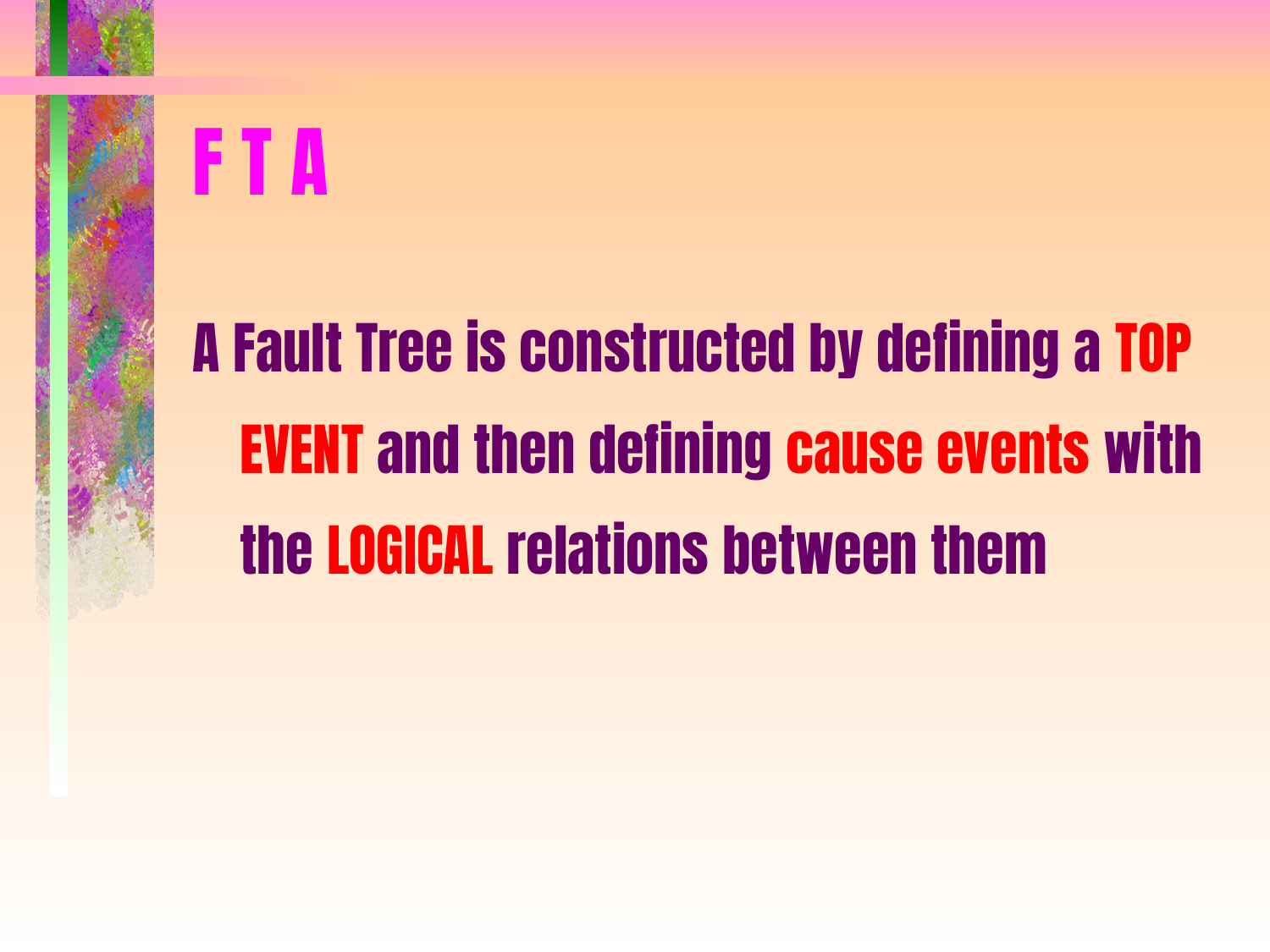

# F T A
A Fault Tree is constructed by defining a TOP EVENT and then defining cause events with the LOGICAL relations between them